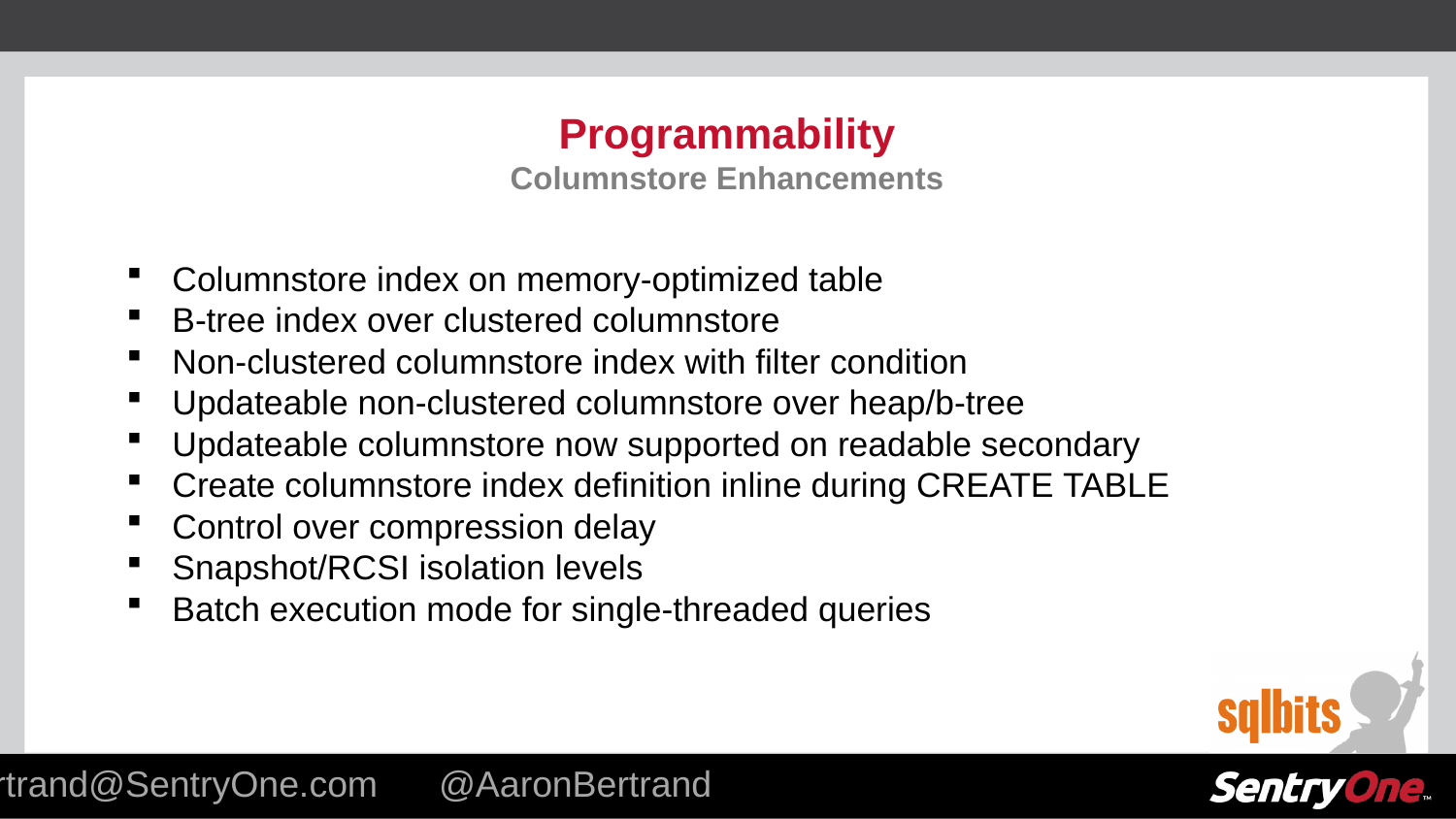

# Programmability Columnstore Enhancements
Columnstore index on memory-optimized table
B-tree index over clustered columnstore
Non-clustered columnstore index with filter condition
Updateable non-clustered columnstore over heap/b-tree
Updateable columnstore now supported on readable secondary
Create columnstore index definition inline during CREATE TABLE
Control over compression delay
Snapshot/RCSI isolation levels
Batch execution mode for single-threaded queries